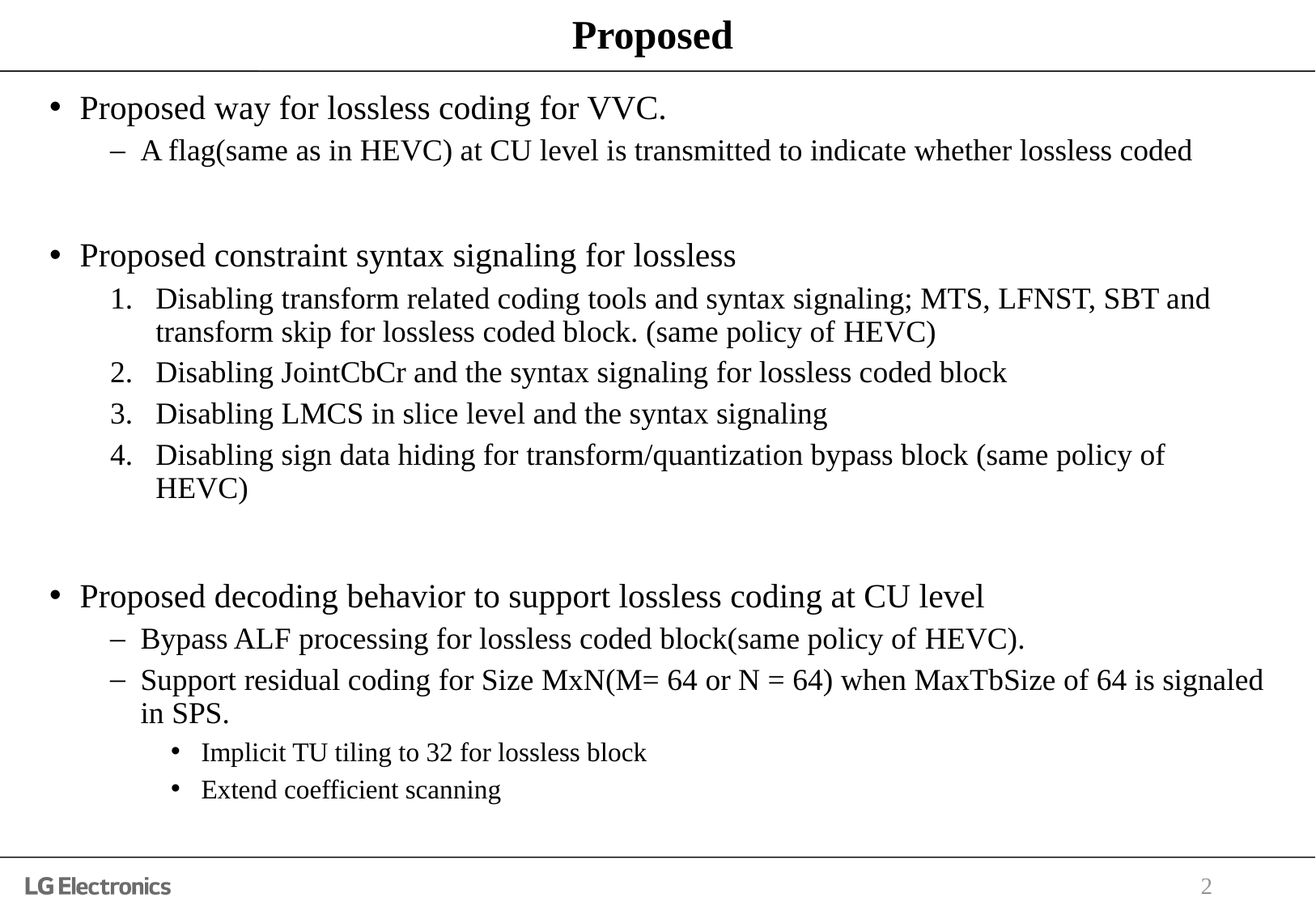

# Proposed
Proposed way for lossless coding for VVC.
A flag(same as in HEVC) at CU level is transmitted to indicate whether lossless coded

Proposed constraint syntax signaling for lossless
Disabling transform related coding tools and syntax signaling; MTS, LFNST, SBT and transform skip for lossless coded block. (same policy of HEVC)
Disabling JointCbCr and the syntax signaling for lossless coded block
Disabling LMCS in slice level and the syntax signaling
Disabling sign data hiding for transform/quantization bypass block (same policy of HEVC)

Proposed decoding behavior to support lossless coding at CU level
Bypass ALF processing for lossless coded block(same policy of HEVC).
Support residual coding for Size MxN(M= 64 or N = 64) when MaxTbSize of 64 is signaled in SPS.
Implicit TU tiling to 32 for lossless block
Extend coefficient scanning

2